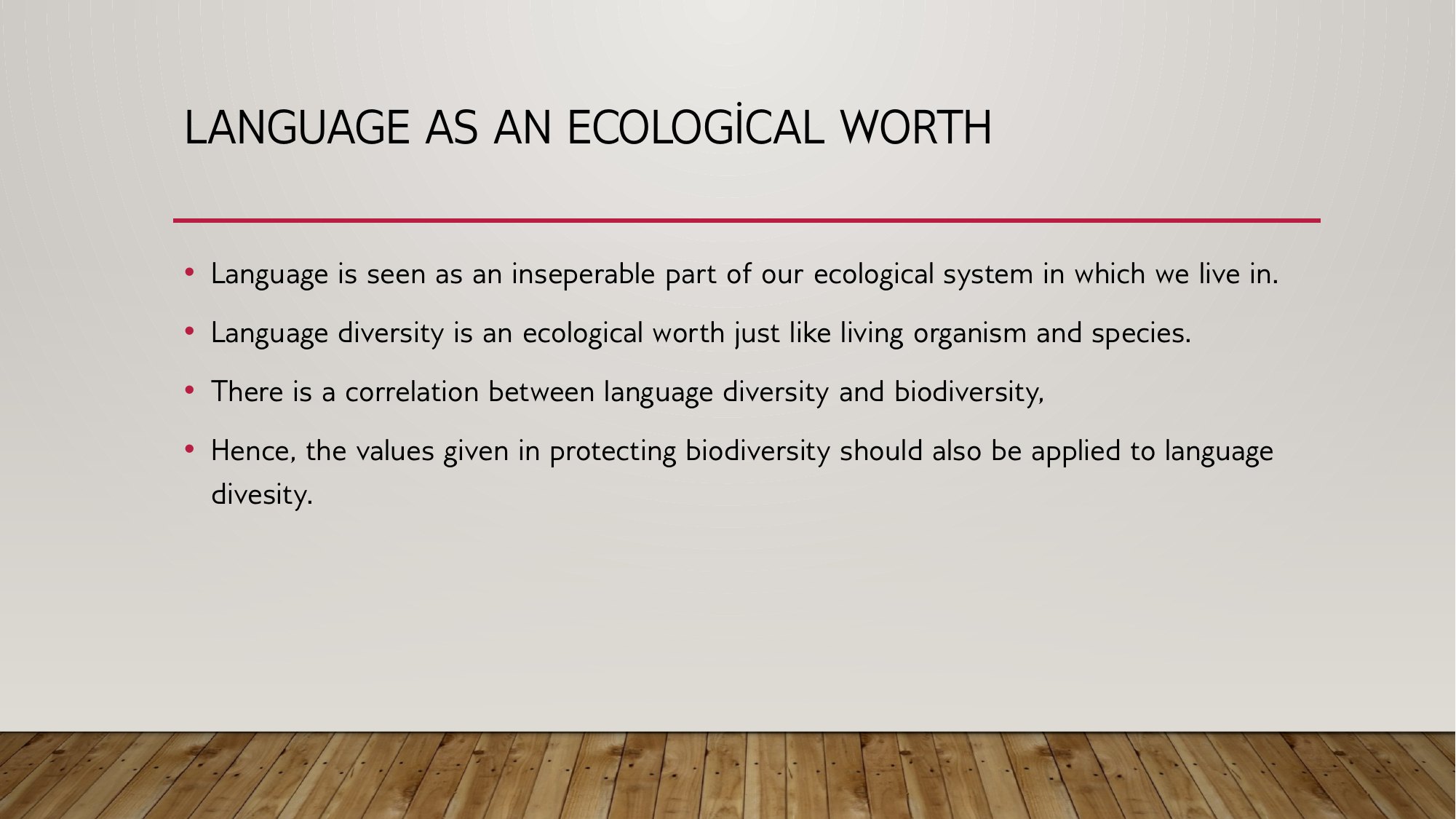

# Language as an ecological worth
Language is seen as an inseperable part of our ecological system in which we live in.
Language diversity is an ecological worth just like living organism and species.
There is a correlation between language diversity and biodiversity,
Hence, the values given in protecting biodiversity should also be applied to language divesity.